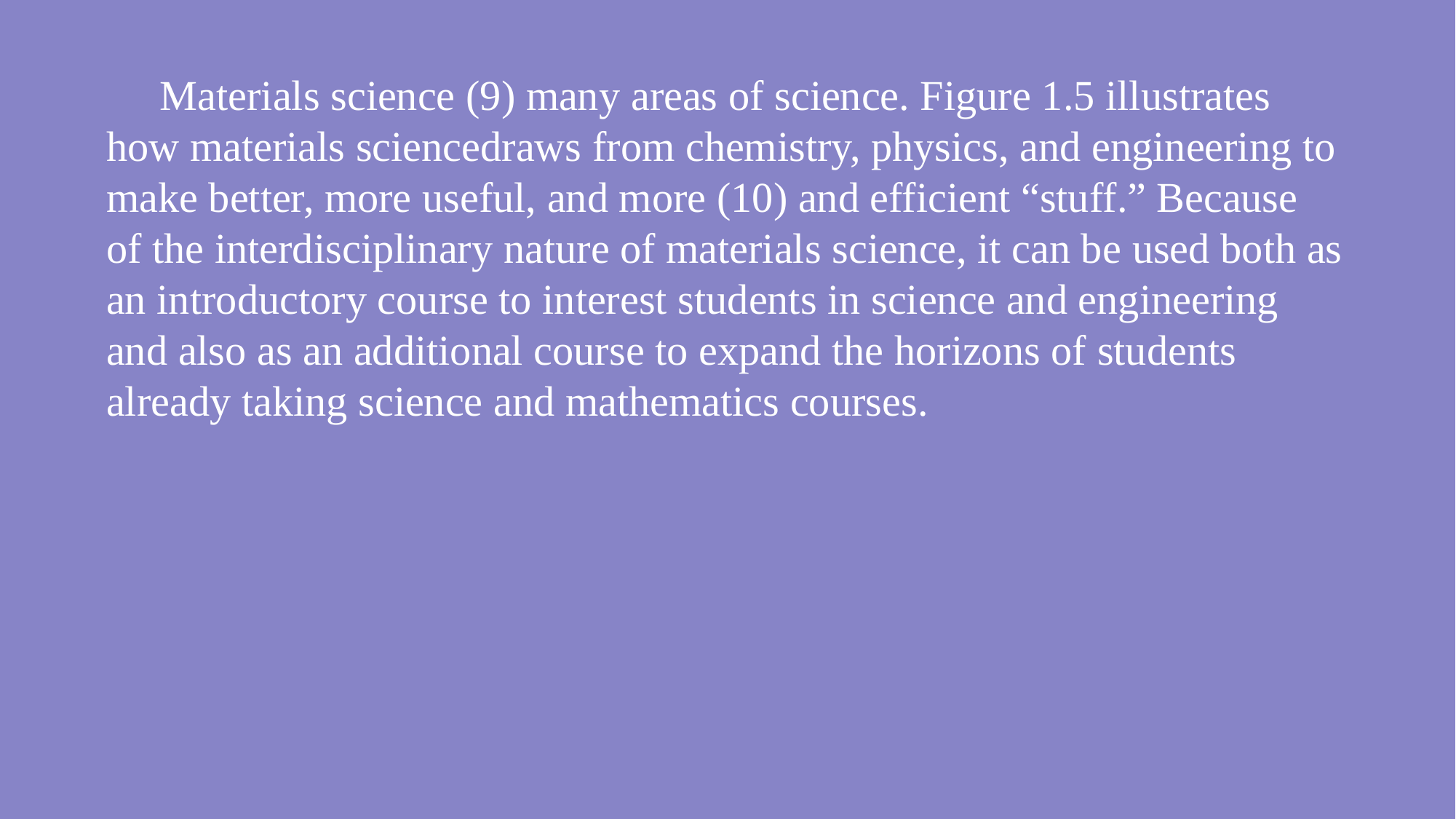

Materials science (9) many areas of science. Figure 1.5 illustrates how materials sciencedraws from chemistry, physics, and engineering to make better, more useful, and more (10) and efficient “stuff.” Because of the interdisciplinary nature of materials science, it can be used both as an introductory course to interest students in science and engineering and also as an additional course to expand the horizons of students already taking science and mathematics courses.